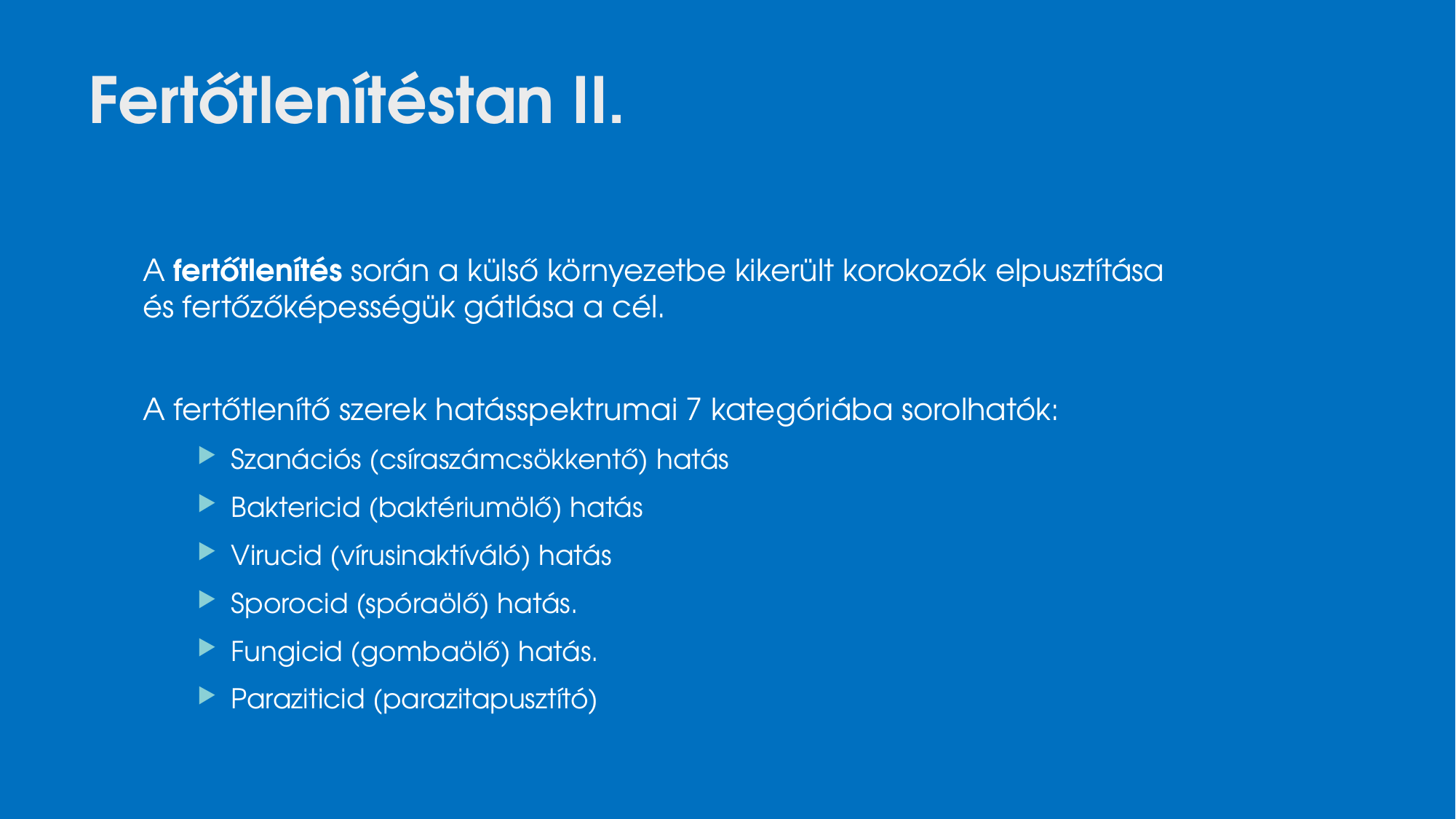

# Fertőtlenítéstan II.
A fertőtlenítés során a külső környezetbe kikerült korokozók elpusztítása és fertőzőképességük gátlása a cél.

A fertőtlenítő szerek hatásspektrumai 7 kategóriába sorolhatók:
Szanációs (csíraszámcsökkentő) hatás
Baktericid (baktériumölő) hatás
Virucid (vírusinaktíváló) hatás
Sporocid (spóraölő) hatás.
Fungicid (gombaölő) hatás.
Paraziticid (parazitapusztító)